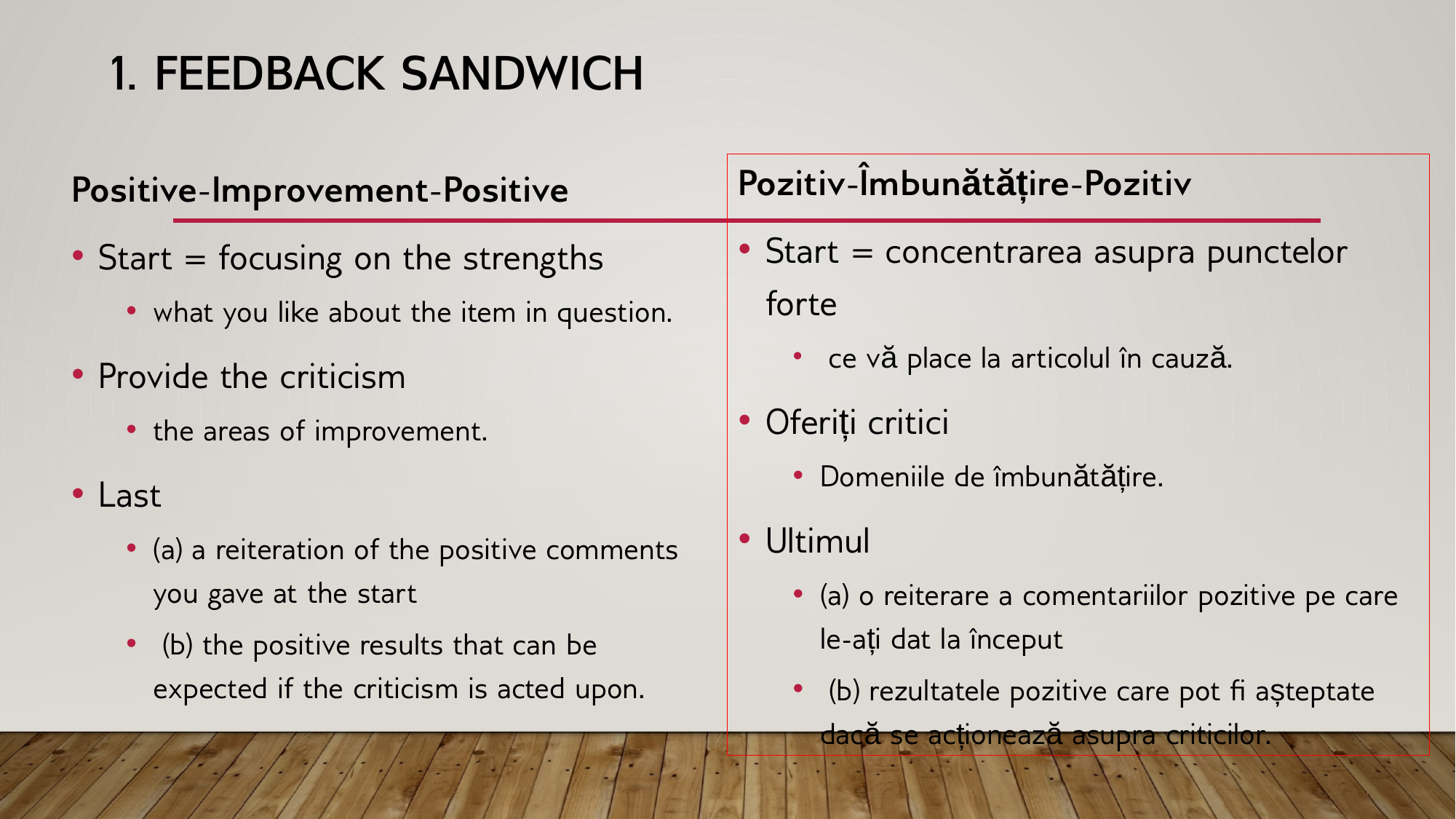

# 1. Feedback Sandwich
Positive-Improvement-Positive
Start = focusing on the strengths
what you like about the item in question.
Provide the criticism
the areas of improvement.
Last
(a) a reiteration of the positive comments you gave at the start
 (b) the positive results that can be expected if the criticism is acted upon.
Pozitiv-Îmbunătățire-Pozitiv
Start = concentrarea asupra punctelor forte
 ce vă place la articolul în cauză.
Oferiți critici
Domeniile de îmbunătățire.
Ultimul
(a) o reiterare a comentariilor pozitive pe care le-ați dat la început
 (b) rezultatele pozitive care pot fi așteptate dacă se acționează asupra criticilor.